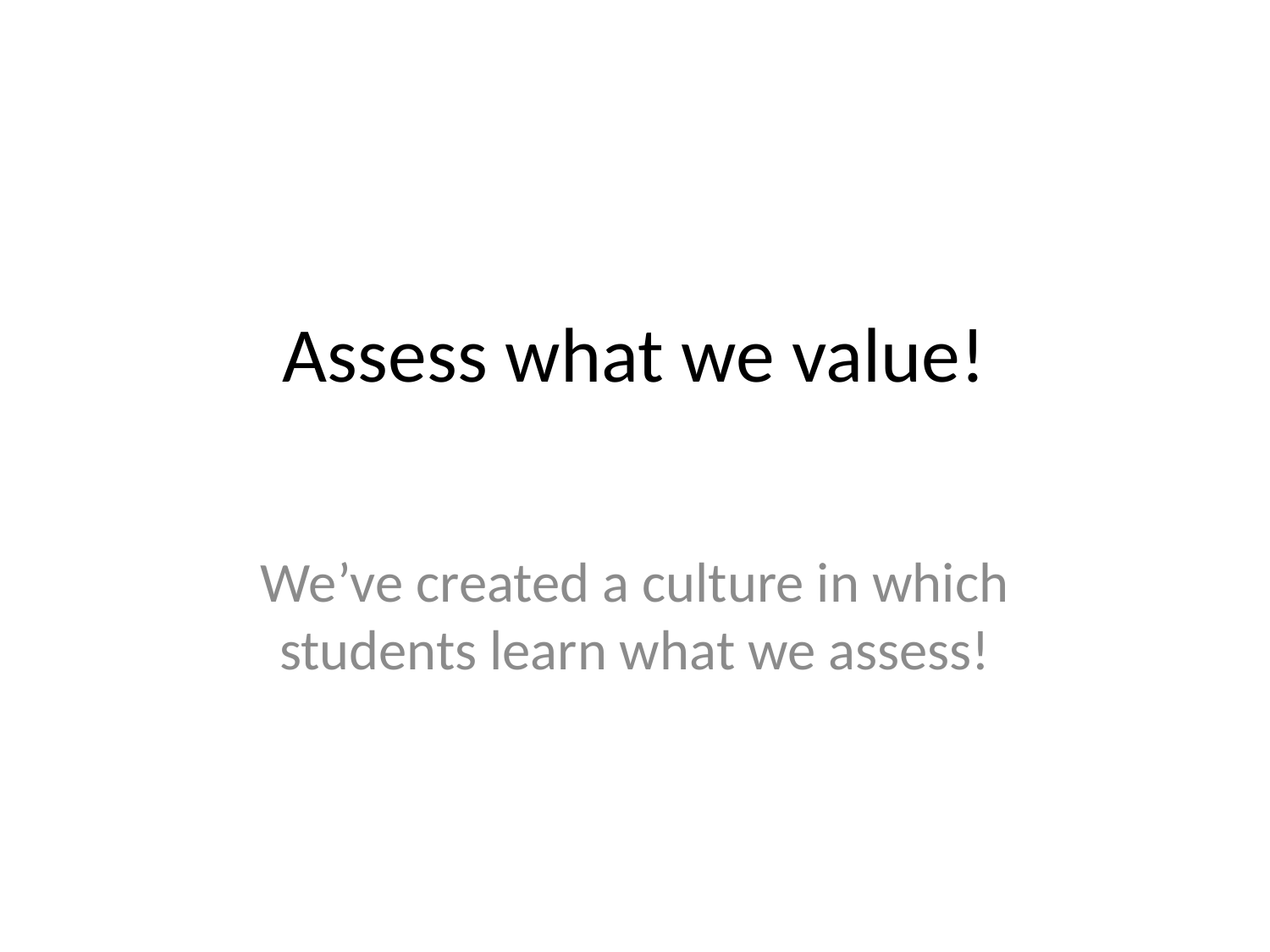

# Assess what we value!
We’ve created a culture in which students learn what we assess!